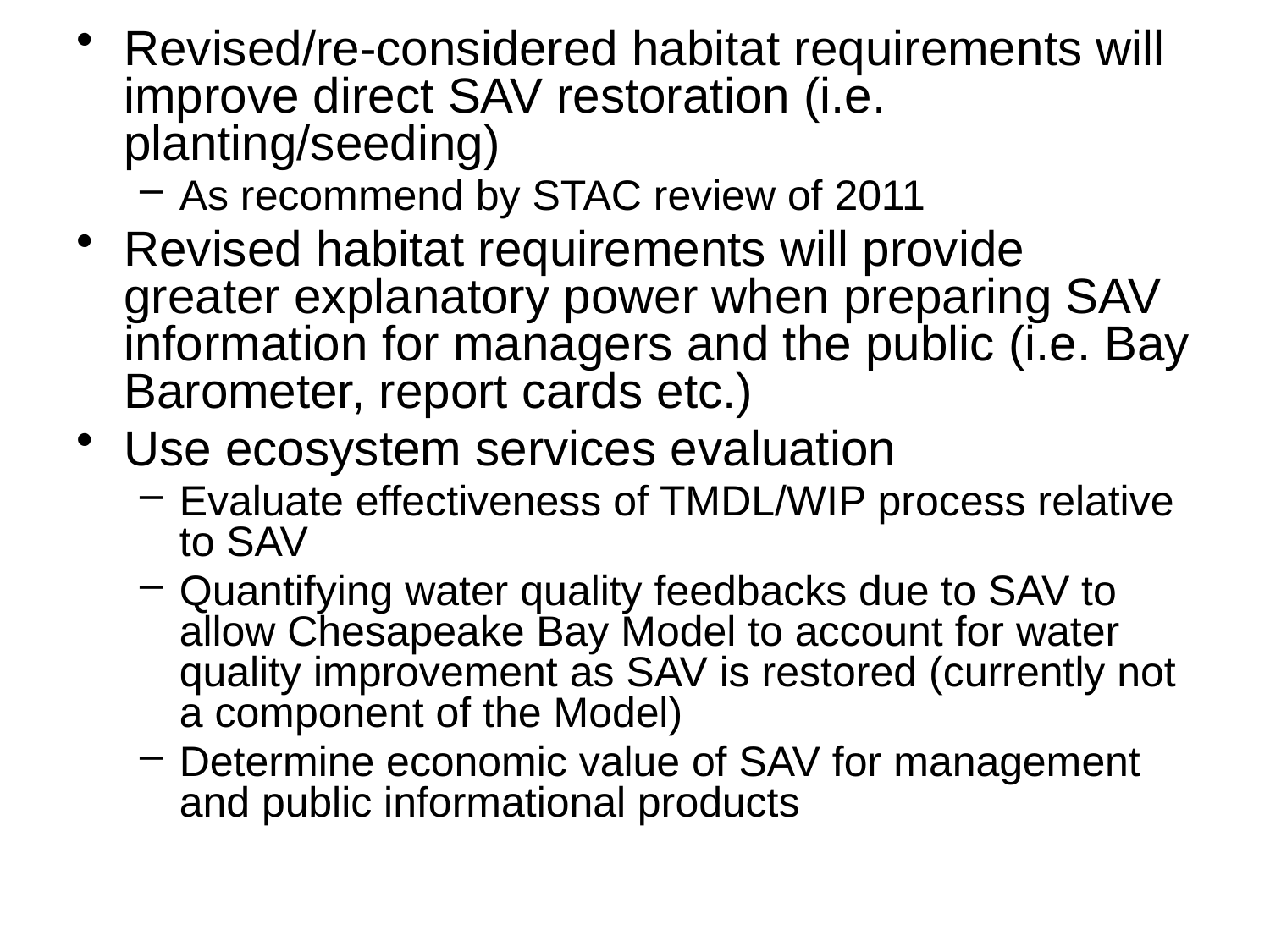

Revised/re-considered habitat requirements will improve direct SAV restoration (i.e. planting/seeding)
As recommend by STAC review of 2011
Revised habitat requirements will provide greater explanatory power when preparing SAV information for managers and the public (i.e. Bay Barometer, report cards etc.)
Use ecosystem services evaluation
Evaluate effectiveness of TMDL/WIP process relative to SAV
Quantifying water quality feedbacks due to SAV to allow Chesapeake Bay Model to account for water quality improvement as SAV is restored (currently not a component of the Model)
Determine economic value of SAV for management and public informational products